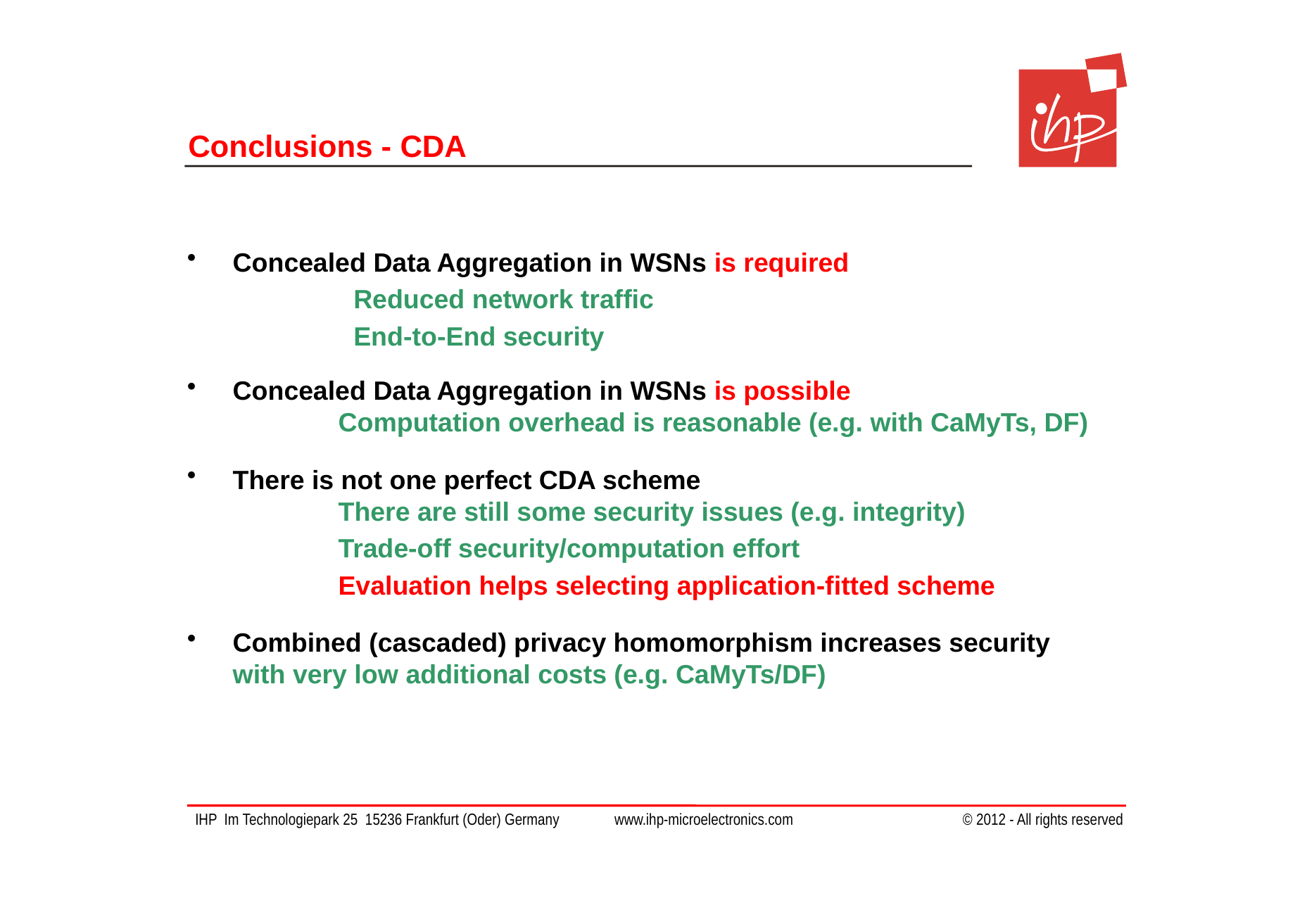

# Conclusions - CDA
Concealed Data Aggregation in WSNs is required
	Reduced network traffic
	End-to-End security
Concealed Data Aggregation in WSNs is possible
	Computation overhead is reasonable (e.g. with CaMyTs, DF)

There is not one perfect CDA scheme
	There are still some security issues (e.g. integrity)
		Trade-off security/computation effort
		Evaluation helps selecting application-fitted scheme

Combined (cascaded) privacy homomorphism increases security 	with very low additional costs (e.g. CaMyTs/DF)